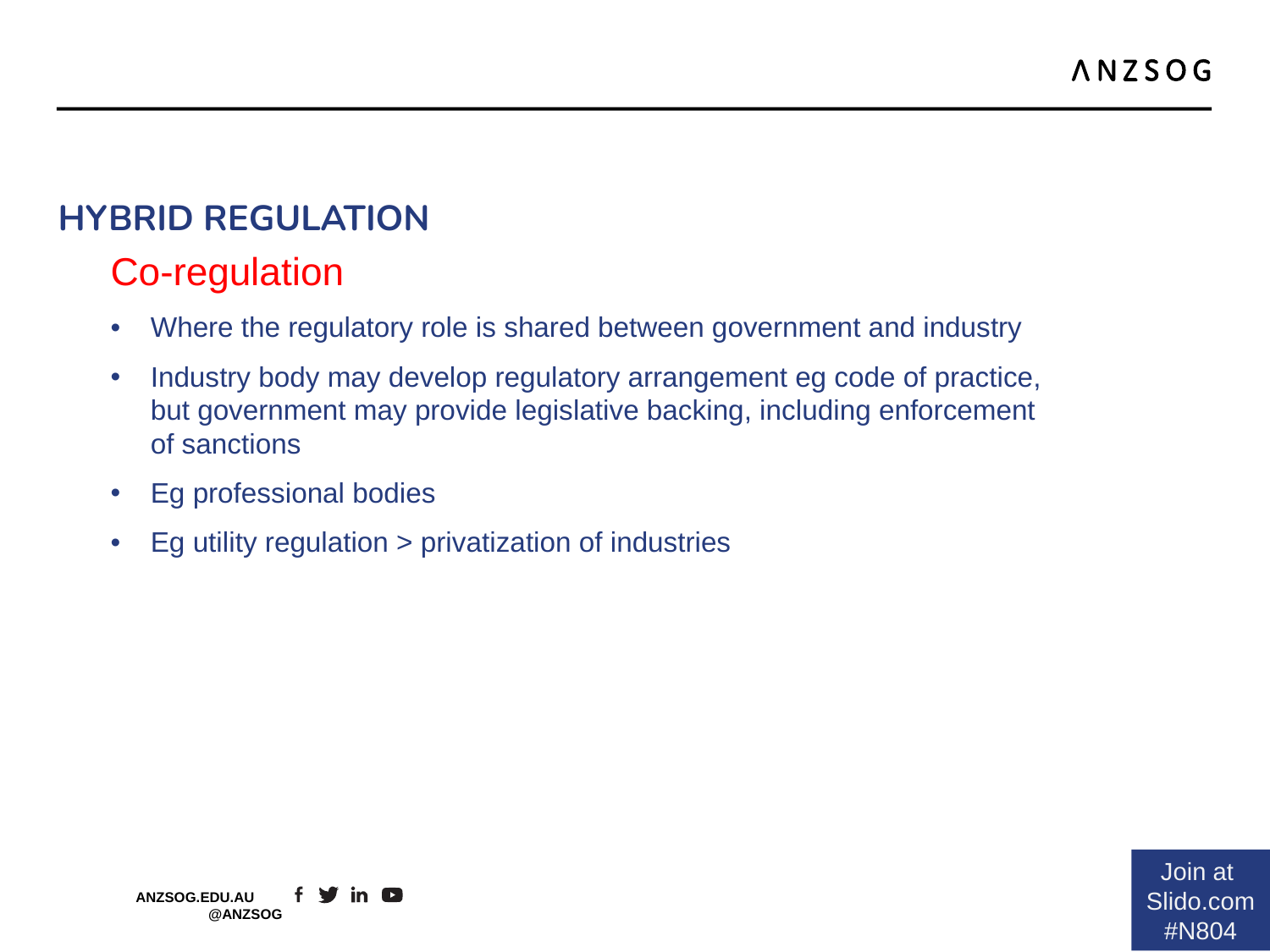

# Hybrid regulation
Co-regulation
Where the regulatory role is shared between government and industry
Industry body may develop regulatory arrangement eg code of practice, but government may provide legislative backing, including enforcement of sanctions
Eg professional bodies
Eg utility regulation > privatization of industries
Join at
Slido.com
#N804